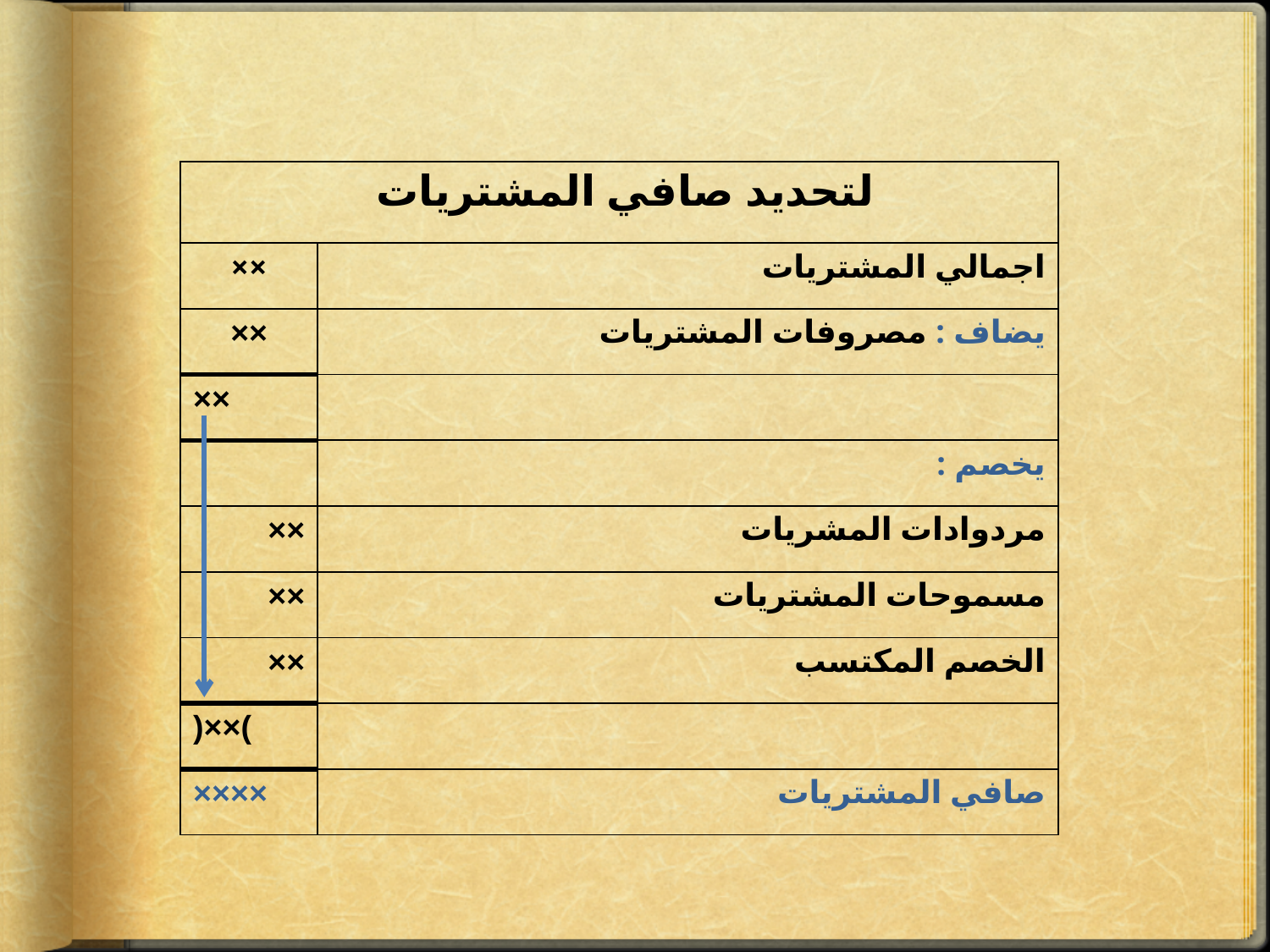

| لتحديد صافي المشتريات |  |
| --- | --- |
| ×× | اجمالي المشتريات |
| ×× | يضاف : مصروفات المشتريات |
| ×× |  |
|  | يخصم : |
| ×× | مردوادات المشريات |
| ×× | مسموحات المشتريات |
| ×× | الخصم المكتسب |
| )××( |  |
| ×××× | صافي المشتريات |